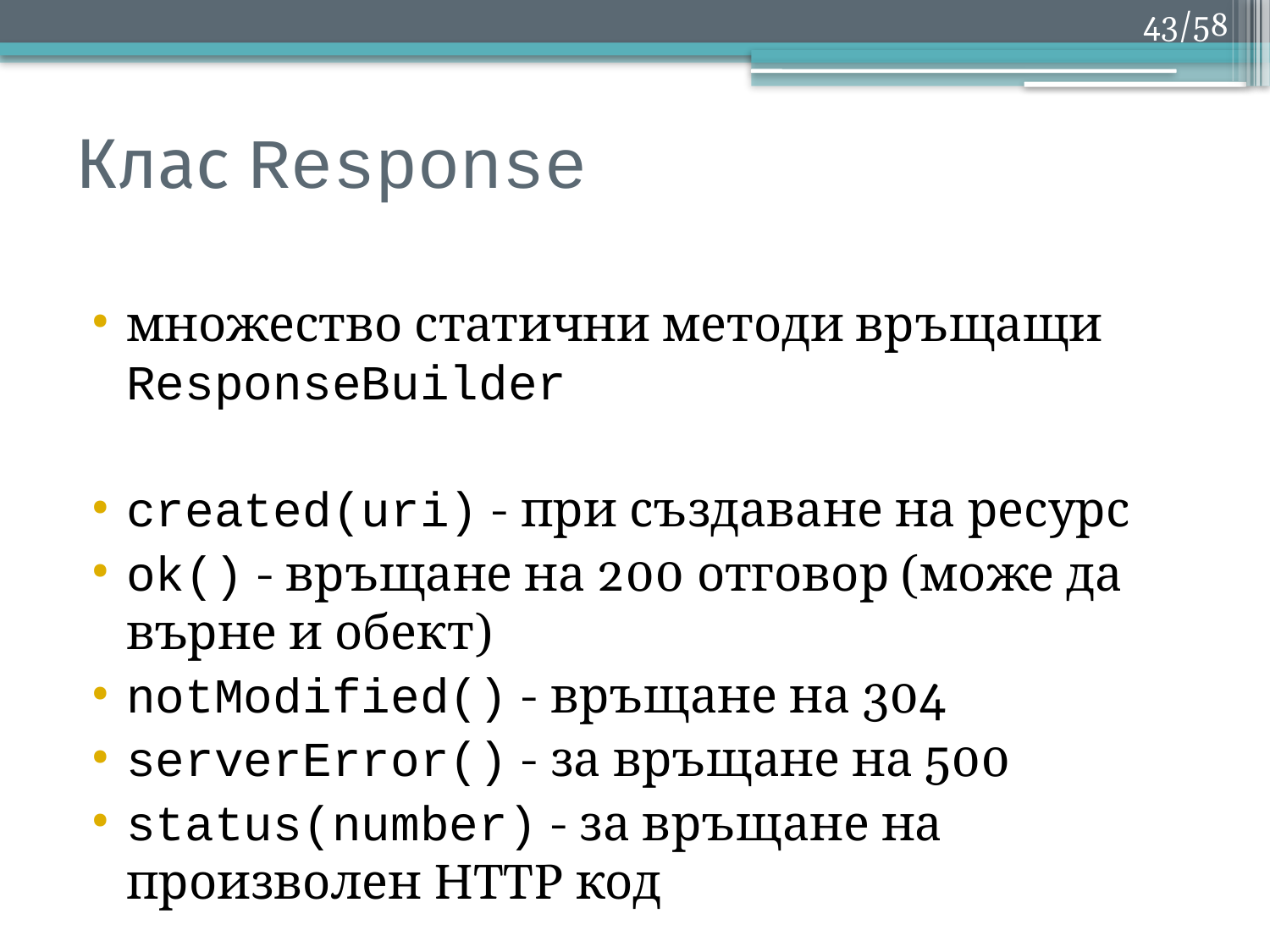

43/58
# Клас Response
множество статични методи връщащи ResponseBuilder

created(uri) - при създаване на ресурс
ok() - връщане на 200 отговор (може да върне и обект)
notModified() - връщане на 304
serverError() - за връщане на 500
status(number) - за връщане на произволен HTTP код